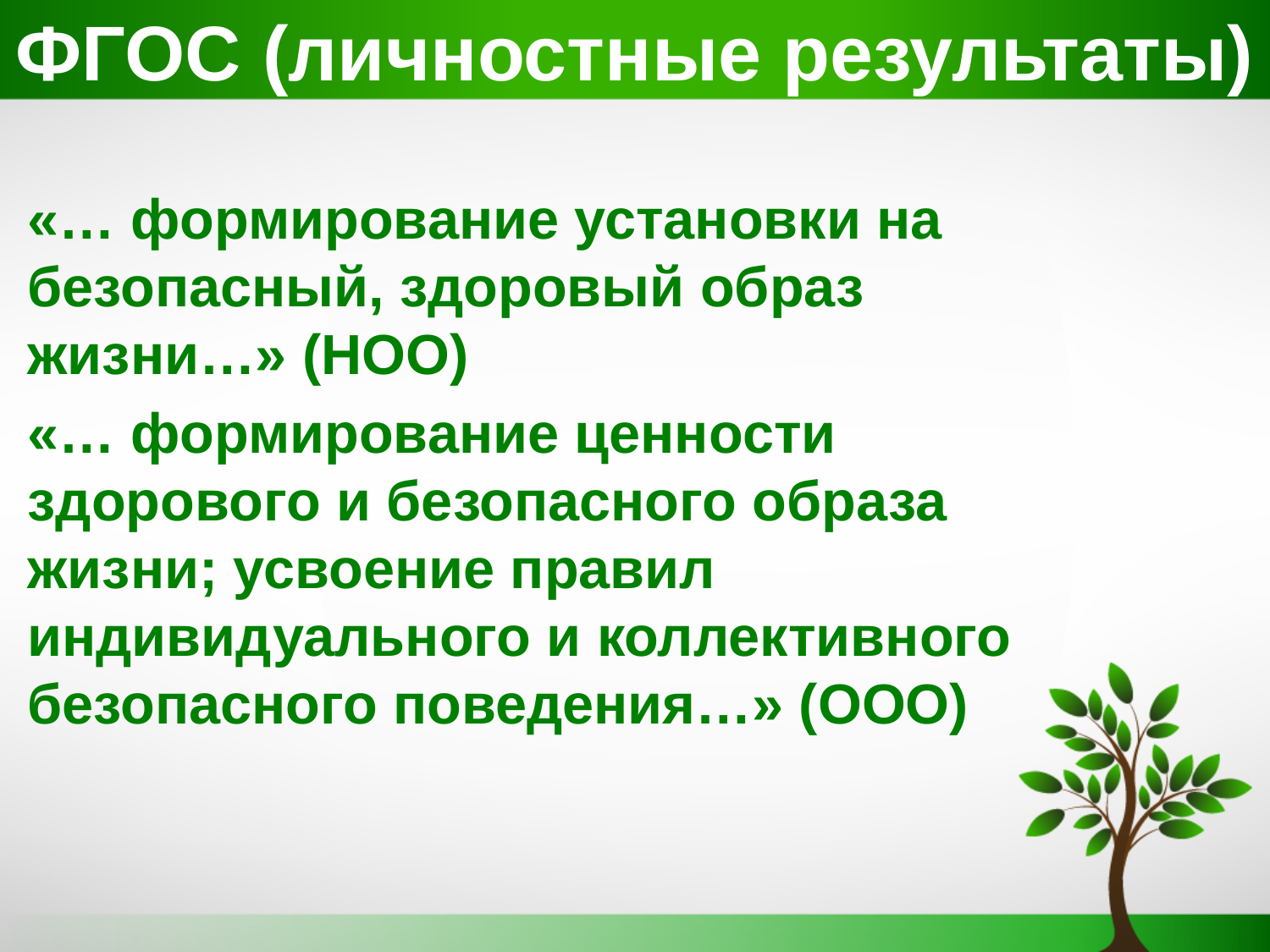

# ФГОС (личностные результаты)
«… формирование установки на безопасный, здоровый образ жизни…» (НОО)
«… формирование ценности  здорового и безопасного образа жизни; усвоение правил индивидуального и коллективного безопасного поведения…» (ООО)